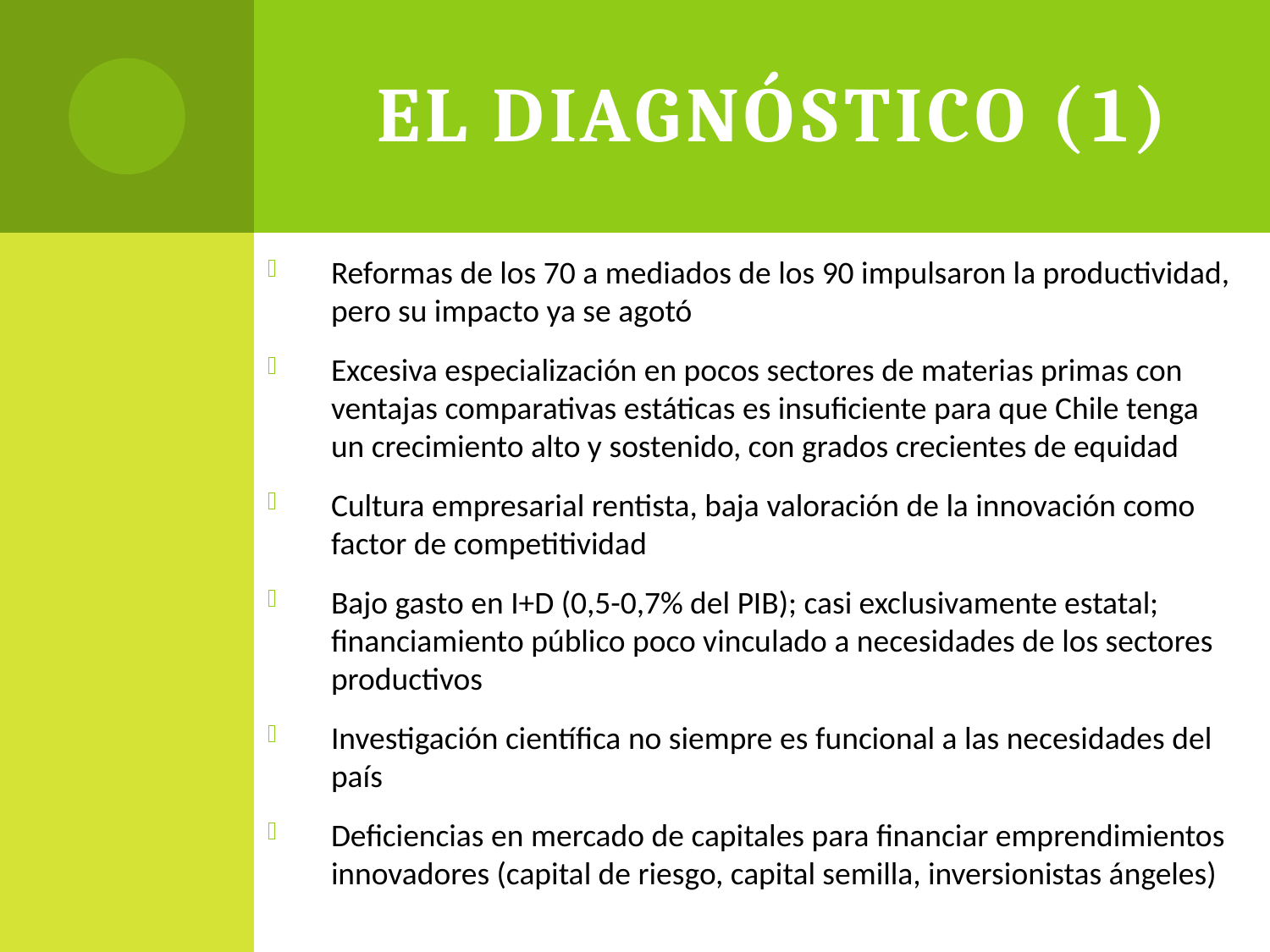

# El Diagnóstico (1)
Reformas de los 70 a mediados de los 90 impulsaron la productividad, pero su impacto ya se agotó
Excesiva especialización en pocos sectores de materias primas con ventajas comparativas estáticas es insuficiente para que Chile tenga un crecimiento alto y sostenido, con grados crecientes de equidad
Cultura empresarial rentista, baja valoración de la innovación como factor de competitividad
Bajo gasto en I+D (0,5-0,7% del PIB); casi exclusivamente estatal; financiamiento público poco vinculado a necesidades de los sectores productivos
Investigación científica no siempre es funcional a las necesidades del país
Deficiencias en mercado de capitales para financiar emprendimientos innovadores (capital de riesgo, capital semilla, inversionistas ángeles)